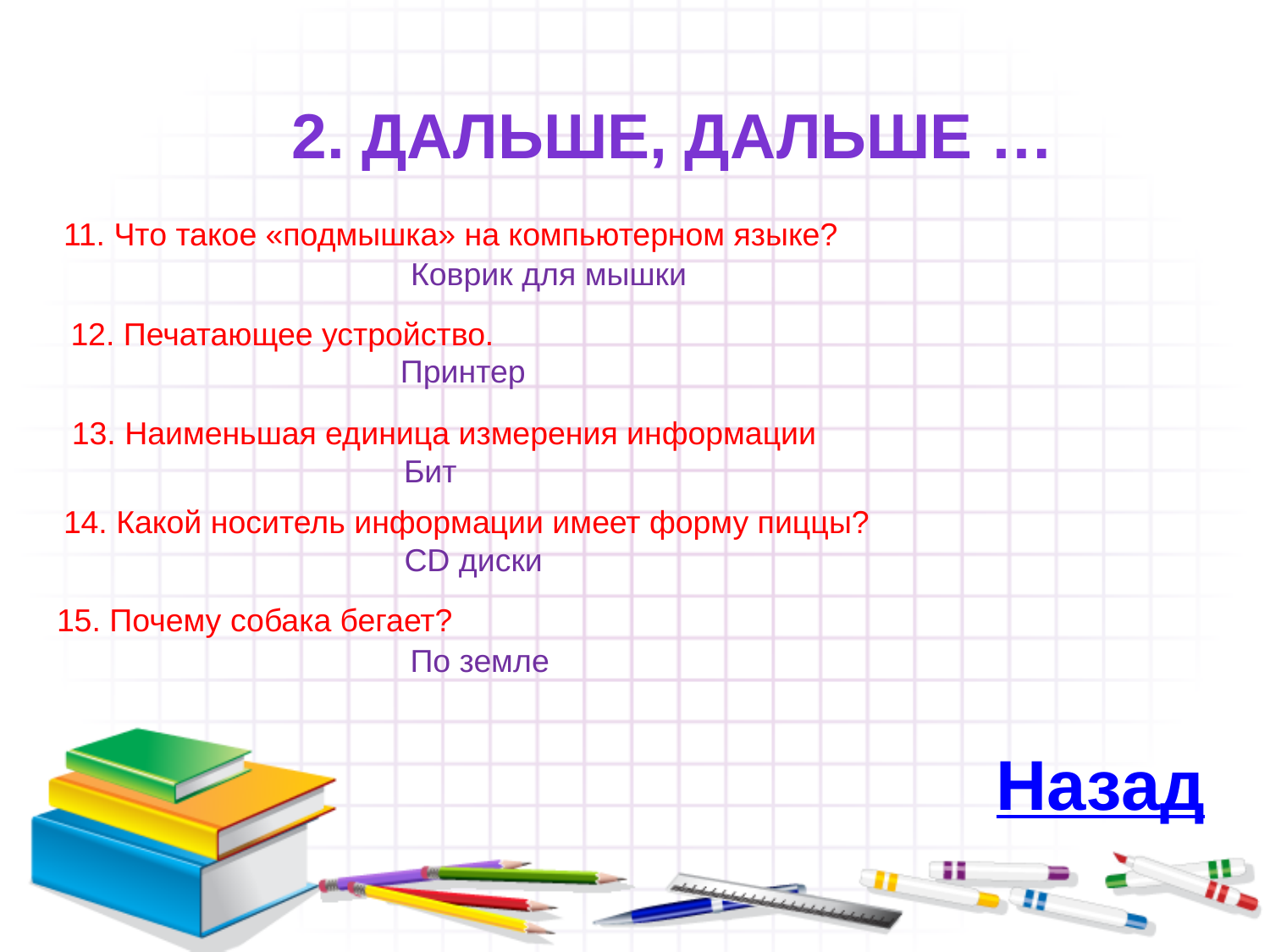

2. дальше, дальше …
11. Что такое «подмышка» на компьютерном языке?
Коврик для мышки
12. Печатающее устройство.
Принтер
13. Наименьшая единица измерения информации
Бит
14. Какой носитель информации имеет форму пиццы?
CD диски
15. Почему собака бегает?
По земле
Назад